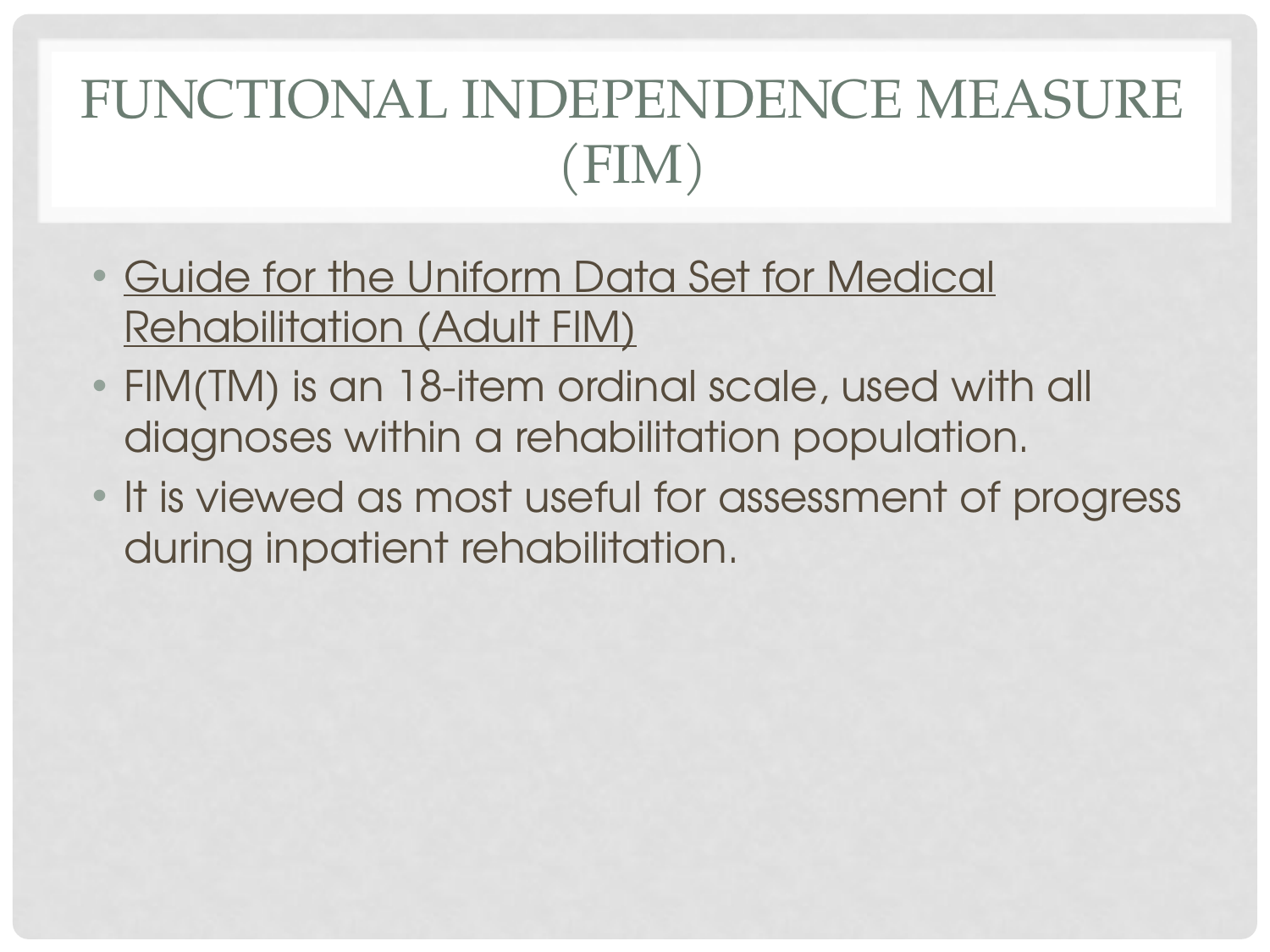

# Functional Independence Measure (FIM)
Guide for the Uniform Data Set for Medical Rehabilitation (Adult FIM)
FIM(TM) is an 18-item ordinal scale, used with all diagnoses within a rehabilitation population.
It is viewed as most useful for assessment of progress during inpatient rehabilitation.